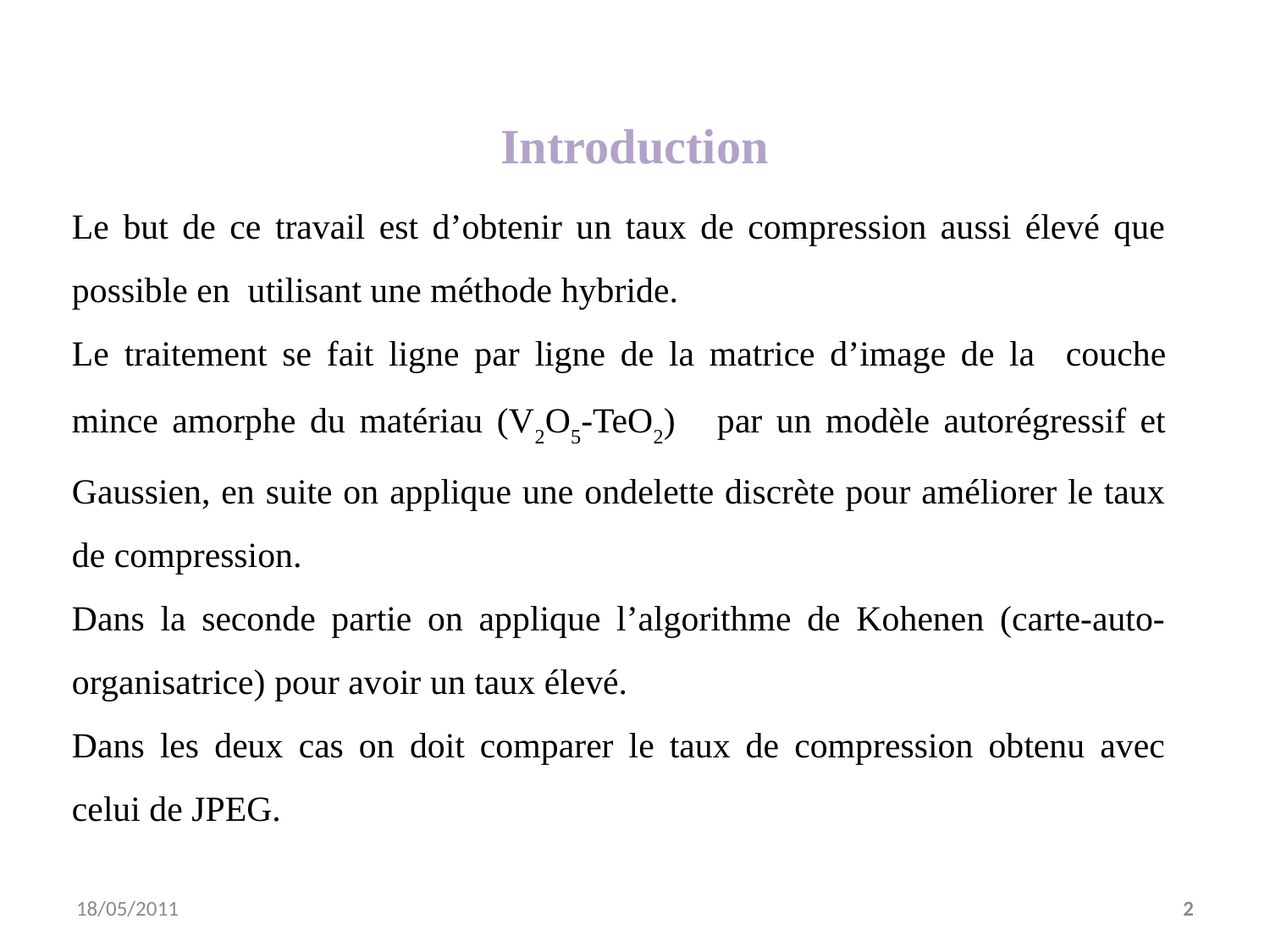

# Introduction
Le but de ce travail est d’obtenir un taux de compression aussi élevé que possible en  utilisant une méthode hybride.
Le traitement se fait ligne par ligne de la matrice d’image de la  couche mince amorphe du matériau (V2O5-TeO2)   par un modèle autorégressif et Gaussien, en suite on applique une ondelette discrète pour améliorer le taux de compression.
Dans la seconde partie on applique l’algorithme de Kohenen (carte-auto-organisatrice) pour avoir un taux élevé.
Dans les deux cas on doit comparer le taux de compression obtenu avec celui de JPEG.
18/05/2011
2